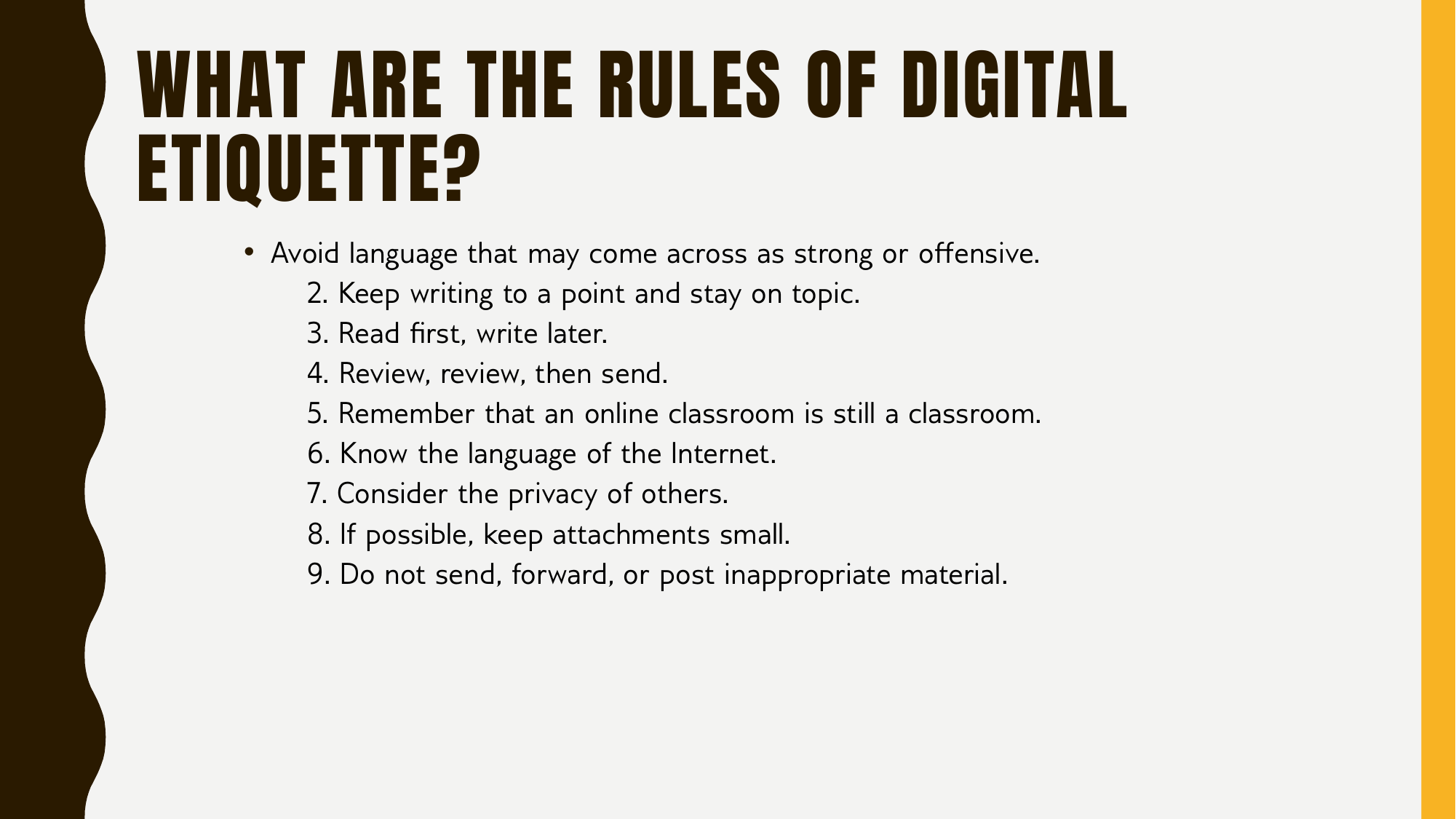

# What are the rules of digital etiquette?
Avoid language that may come across as strong or offensive.
    2. Keep writing to a point and stay on topic.
    3. Read first, write later.
    4. Review, review, then send.
    5. Remember that an online classroom is still a classroom.
    6. Know the language of the Internet.
    7. Consider the privacy of others.
    8. If possible, keep attachments small.
    9. Do not send, forward, or post inappropriate material.